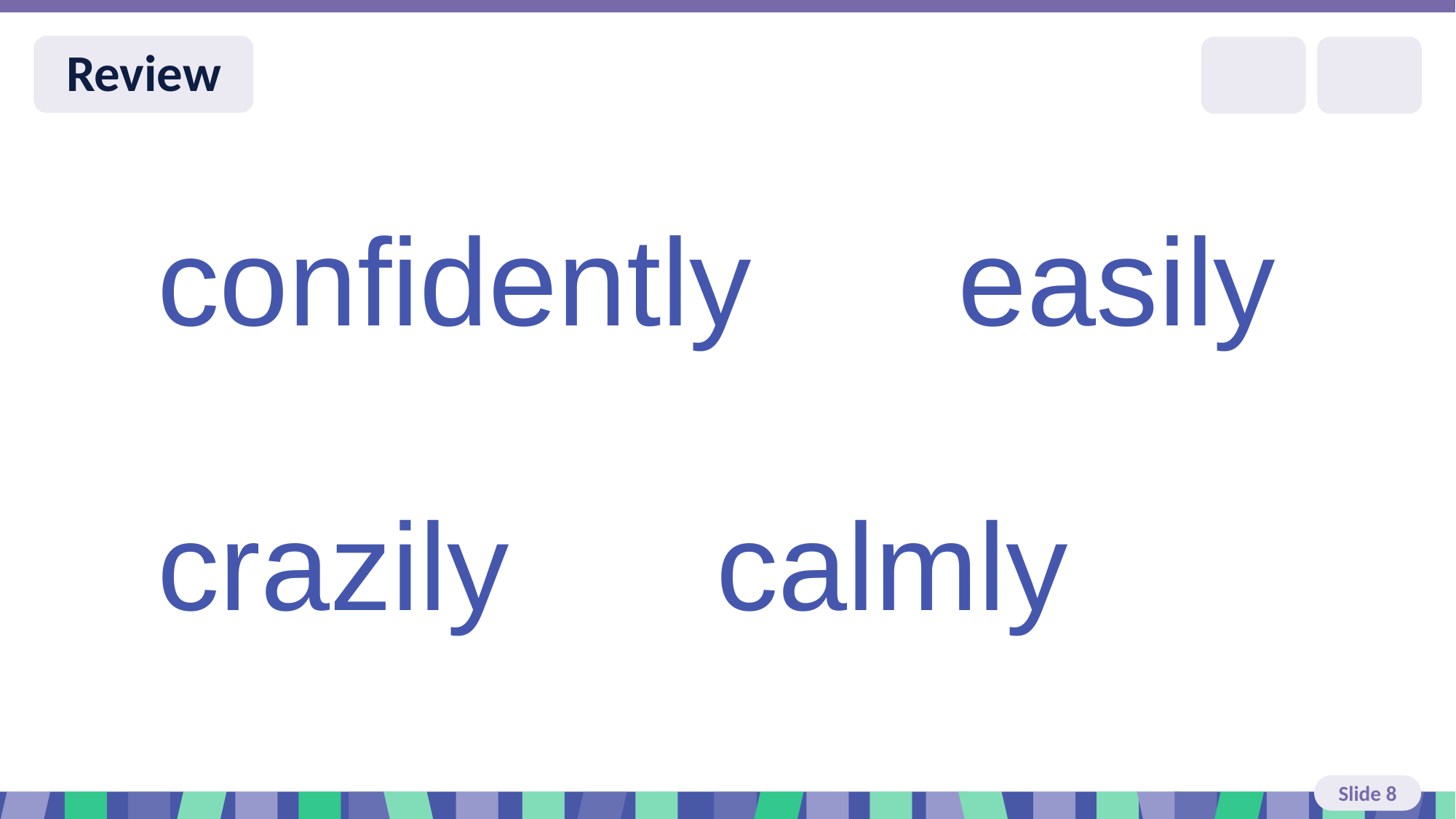

Slide 8 Review You do
confidently      easily
crazily      calmly